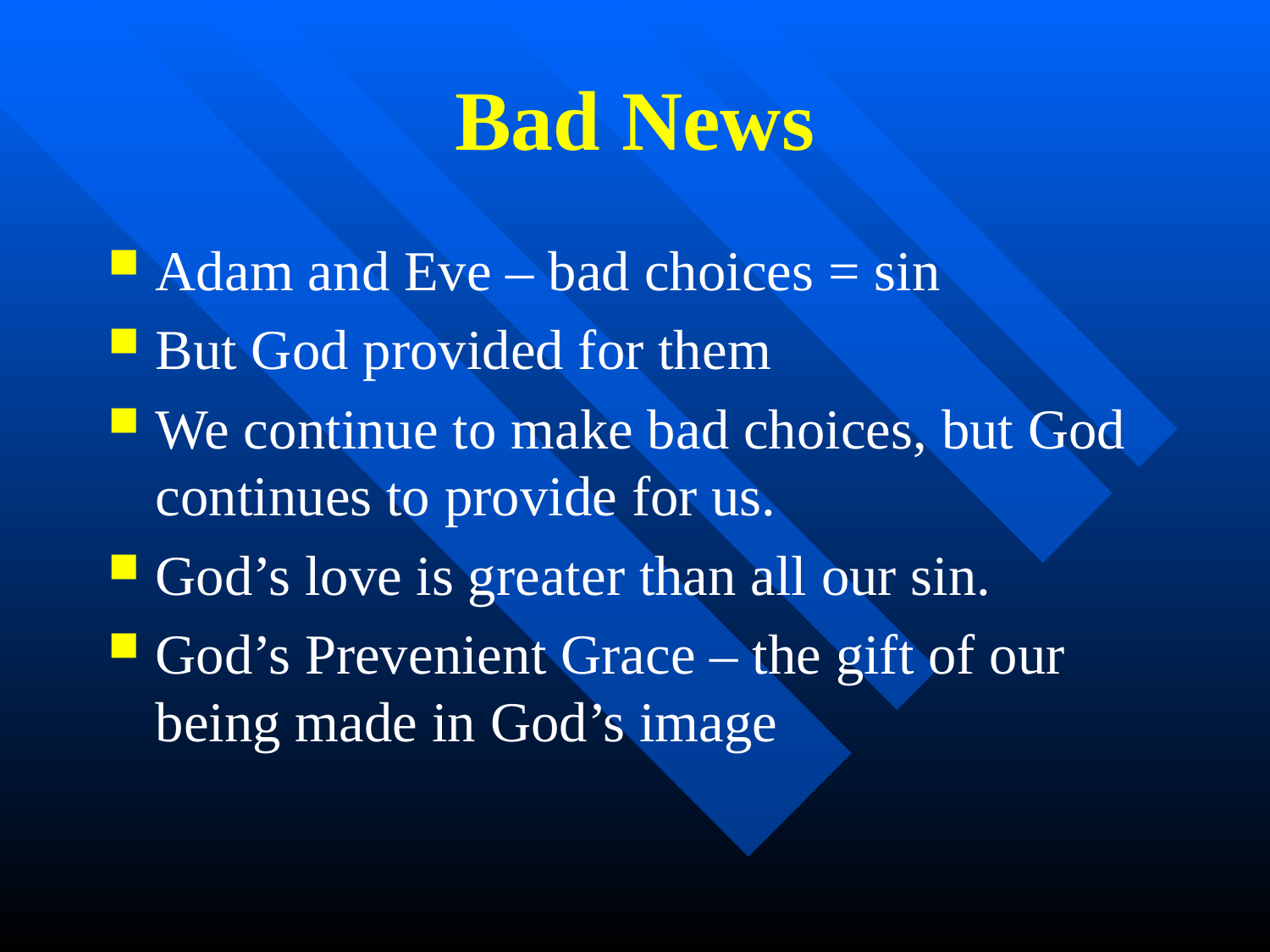

# Bad News
Adam and Eve – bad choices = sin
But God provided for them
We continue to make bad choices, but God continues to provide for us.
God’s love is greater than all our sin.
God’s Prevenient Grace – the gift of our being made in God’s image